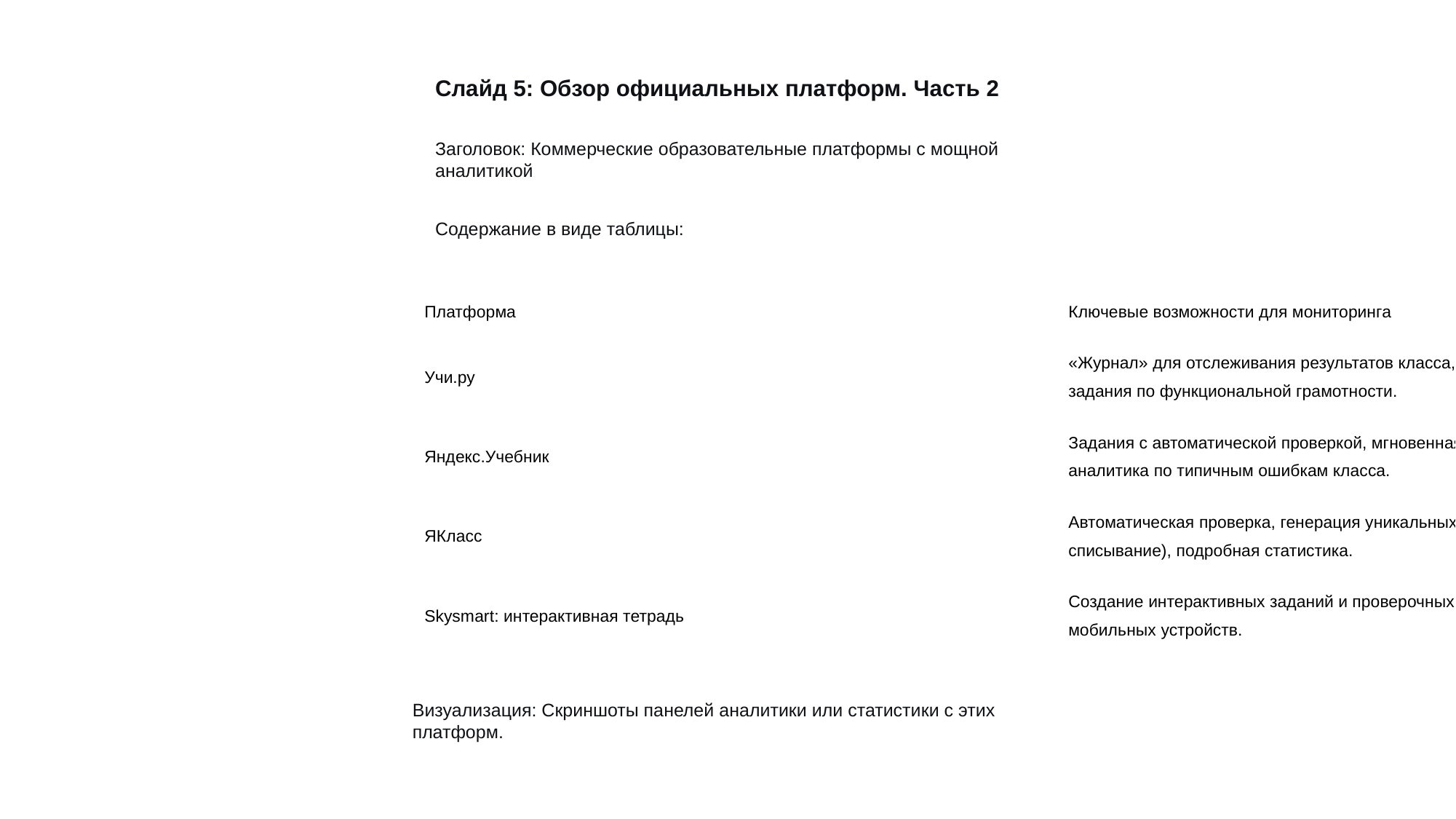

#
Слайд 5: Обзор официальных платформ. Часть 2
Заголовок: Коммерческие образовательные платформы с мощной аналитикой
Содержание в виде таблицы:

| Платформа | Ключевые возможности для мониторинга |
| --- | --- |
| Учи.ру | «Журнал» для отслеживания результатов класса, банк готовых работ, задания по функциональной грамотности. |
| Яндекс.Учебник | Задания с автоматической проверкой, мгновенная обратная связь, аналитика по типичным ошибкам класса. |
| ЯКласс | Автоматическая проверка, генерация уникальных вариантов (исключает списывание), подробная статистика. |
| Skysmart: интерактивная тетрадь | Создание интерактивных заданий и проверочных работ, оптимизация для мобильных устройств. |

Визуализация: Скриншоты панелей аналитики или статистики с этих платформ.